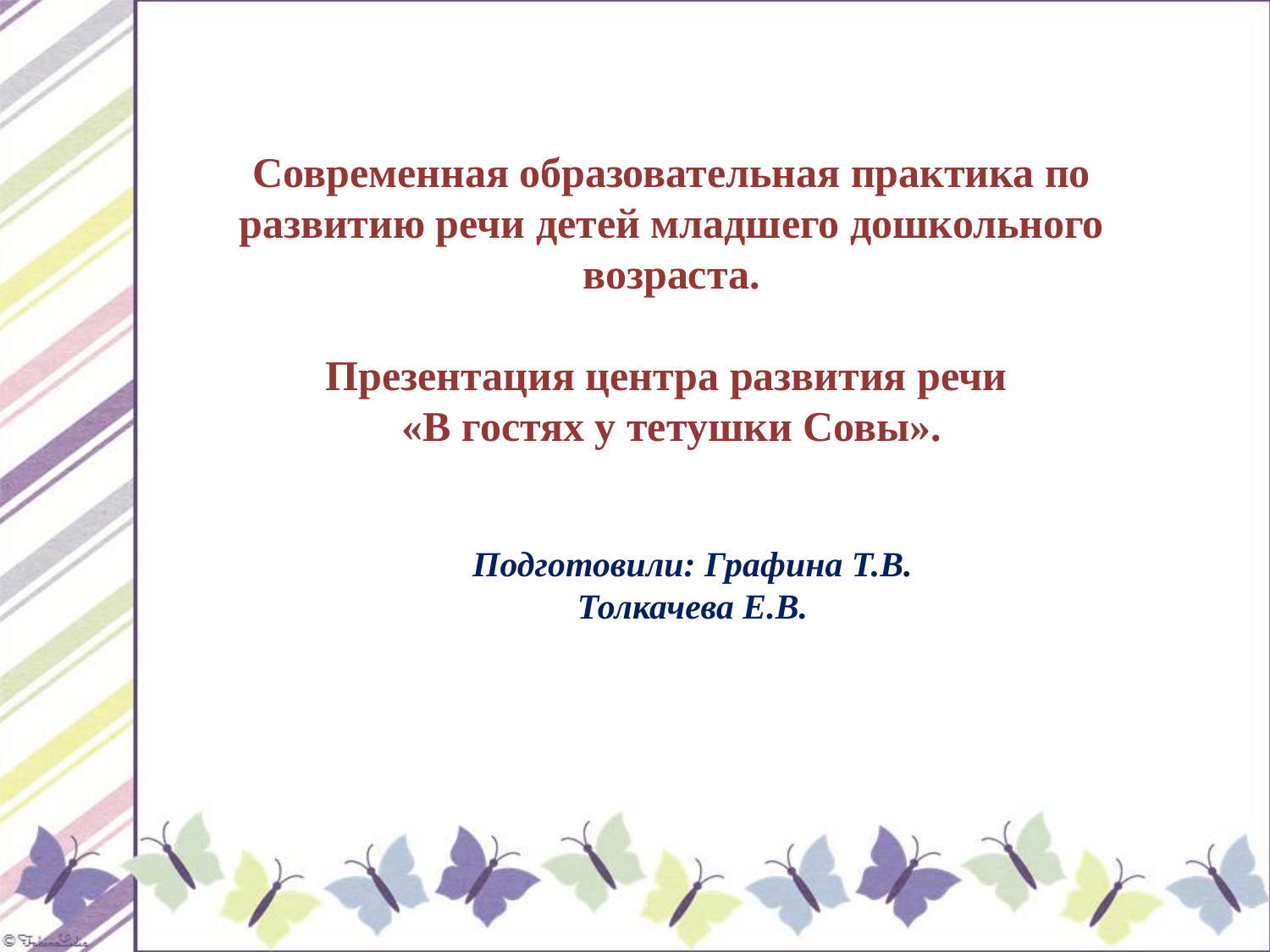

# Современная образовательная практика по развитию речи детей младшего дошкольного возраста.   Презентация центра развития речи «В гостях у тетушки Совы».
Подготовили: Графина Т.В.
Толкачева Е.В.